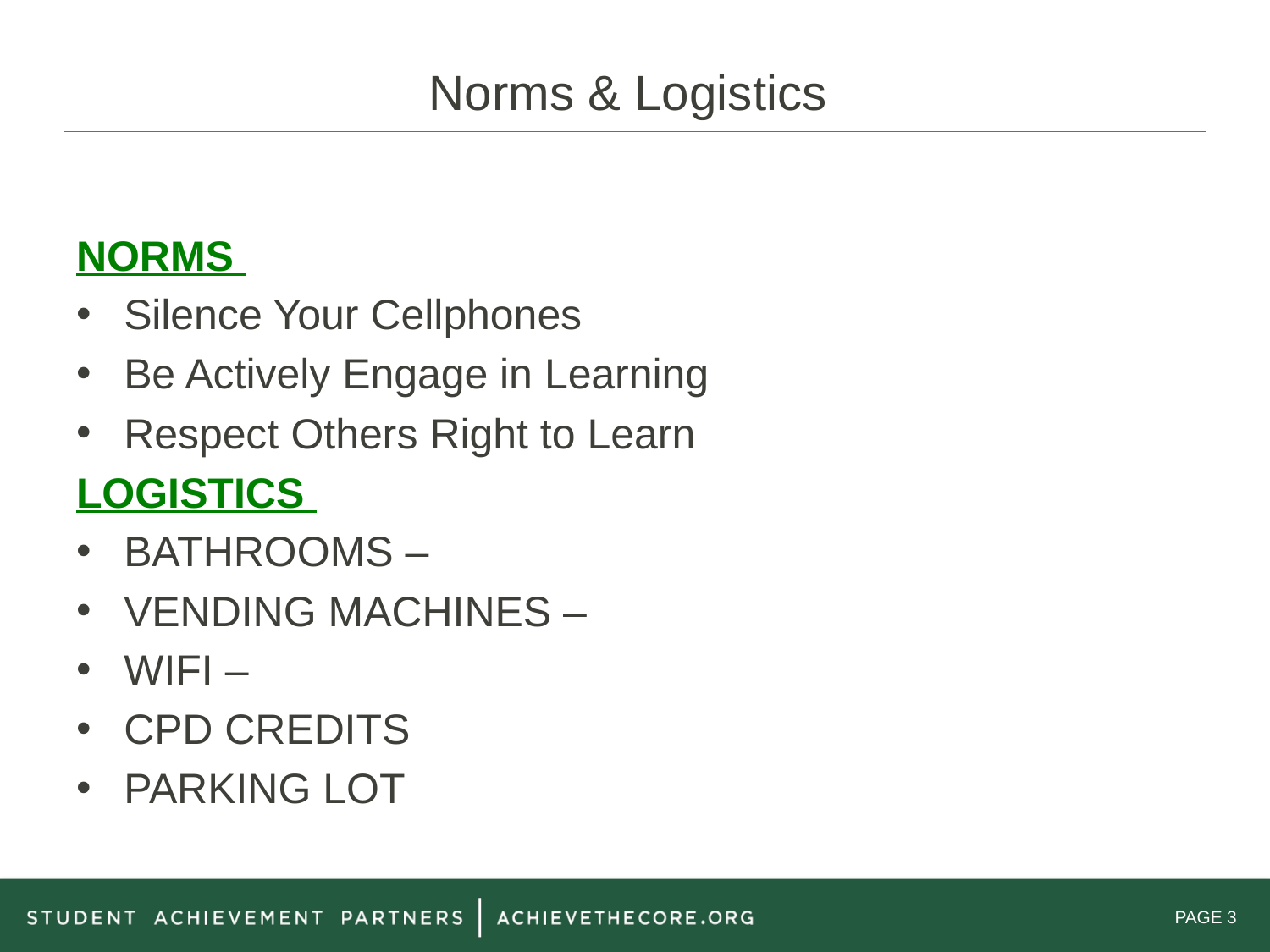

# Norms & Logistics
NORMS
Silence Your Cellphones
Be Actively Engage in Learning
Respect Others Right to Learn
LOGISTICS
BATHROOMS –
VENDING MACHINES –
WIFI –
CPD CREDITS
PARKING LOT